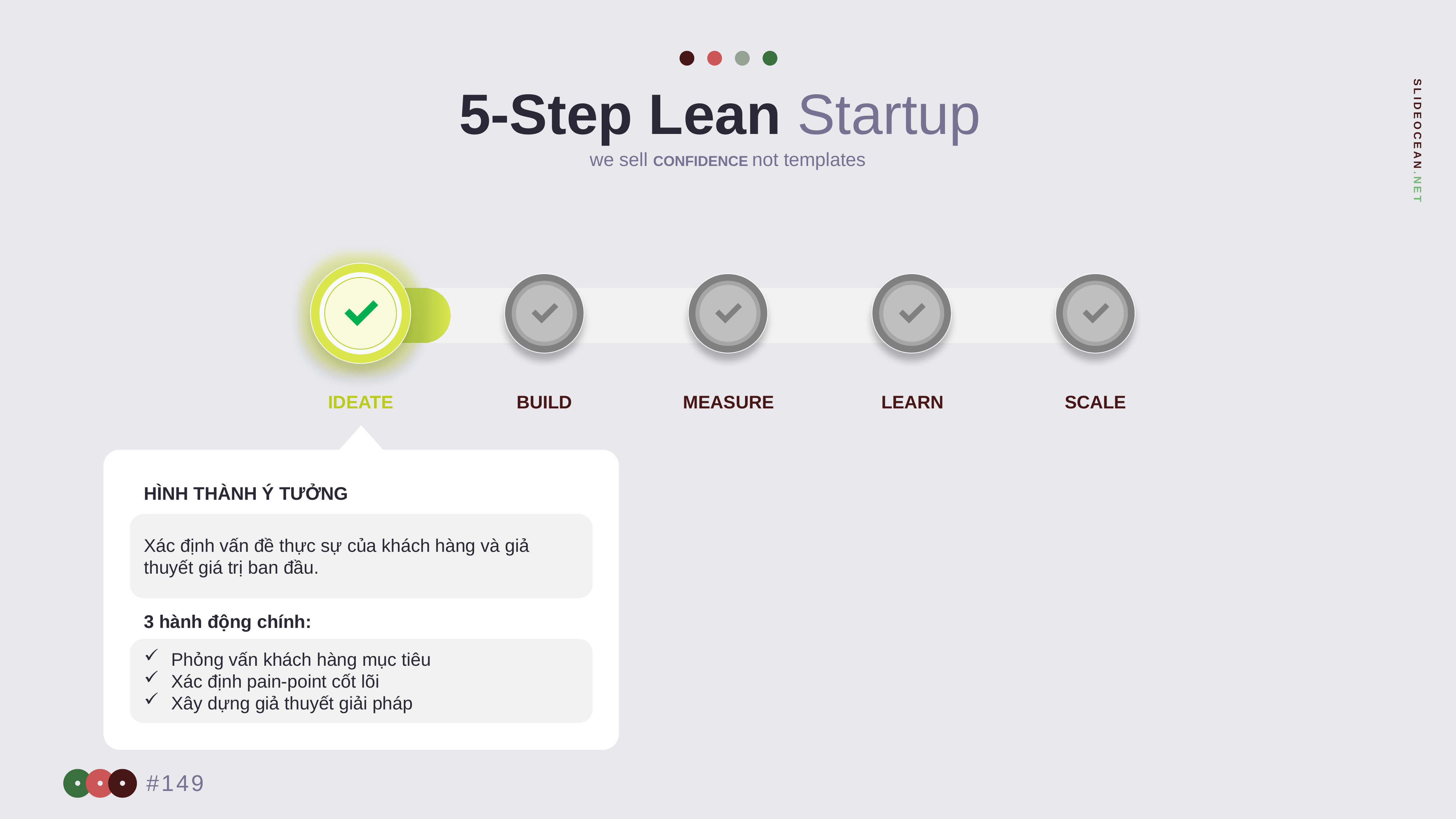

5-Step Lean Startup
we sell CONFIDENCE not templates

IDEATE
BUILD
MEASURE
LEARN
SCALE

HÌNH THÀNH Ý TƯỞNG

Xác định vấn đề thực sự của khách hàng và giả thuyết giá trị ban đầu.
3 hành động chính:

Phỏng vấn khách hàng mục tiêu
Xác định pain-point cốt lõi
Xây dựng giả thuyết giải pháp
#149